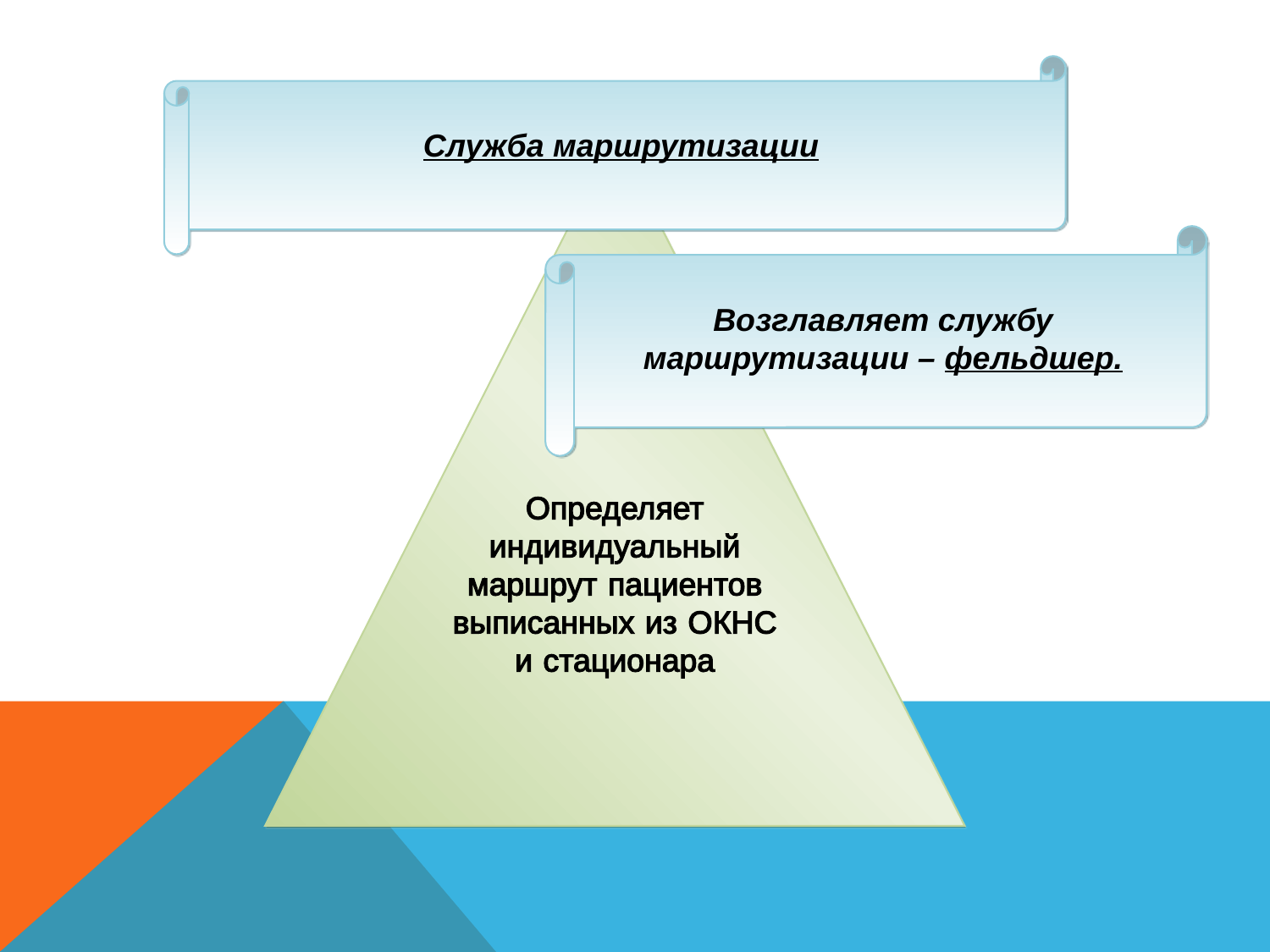

Служба маршрутизации
Определяет индивидуальный маршрут пациентов выписанных из ОКНС и стационара

Возглавляет службу маршрутизации – фельдшер.